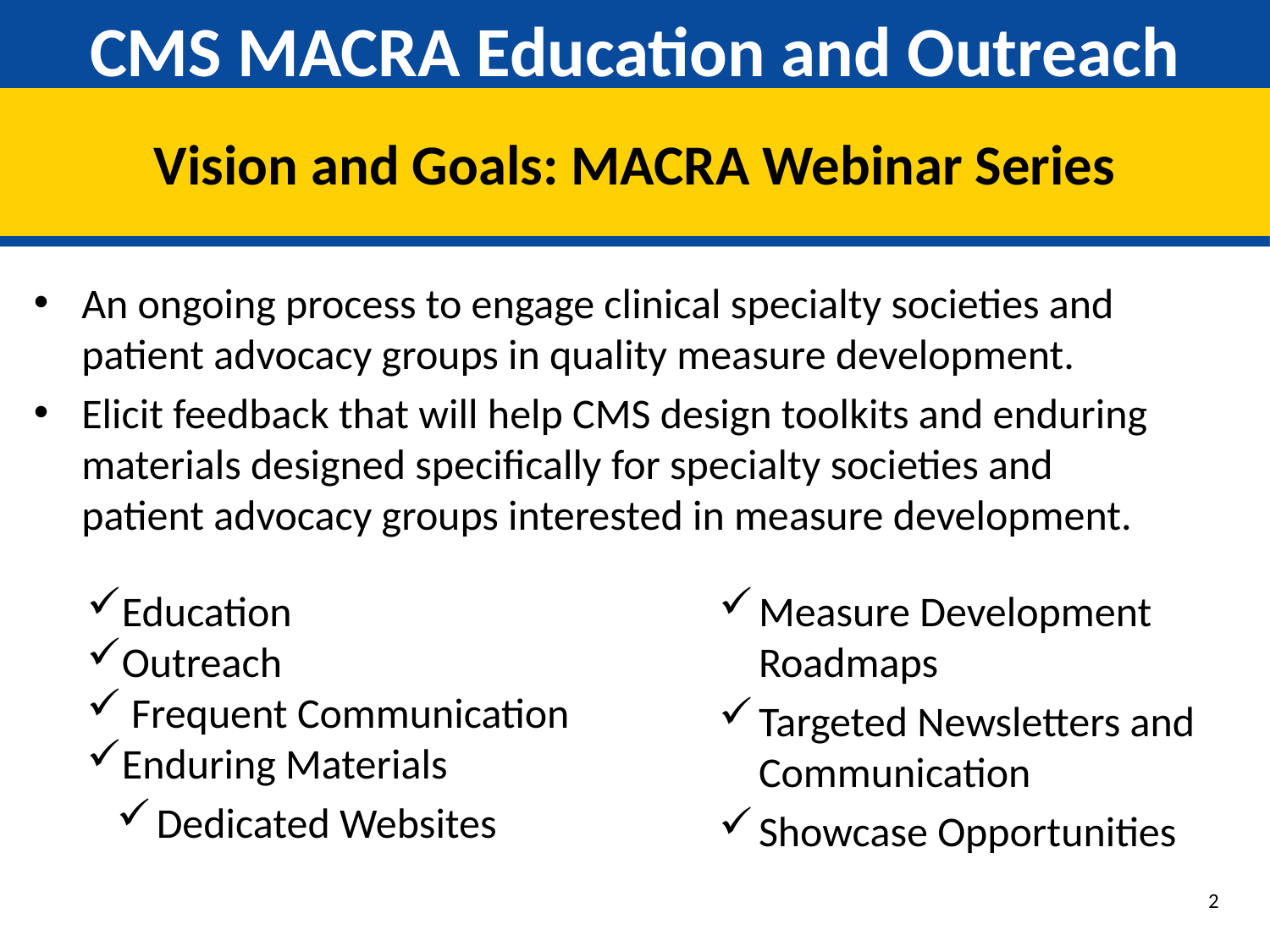

# CMS MACRA Education and Outreach
Vision and Goals: MACRA Webinar Series
An ongoing process to engage clinical specialty societies and patient advocacy groups in quality measure development.
Elicit feedback that will help CMS design toolkits and enduring materials designed specifically for specialty societies and patient advocacy groups interested in measure development.
Education
Outreach
 Frequent Communication
Enduring Materials
Dedicated Websites

Measure Development Roadmaps
Targeted Newsletters and Communication
Showcase Opportunities